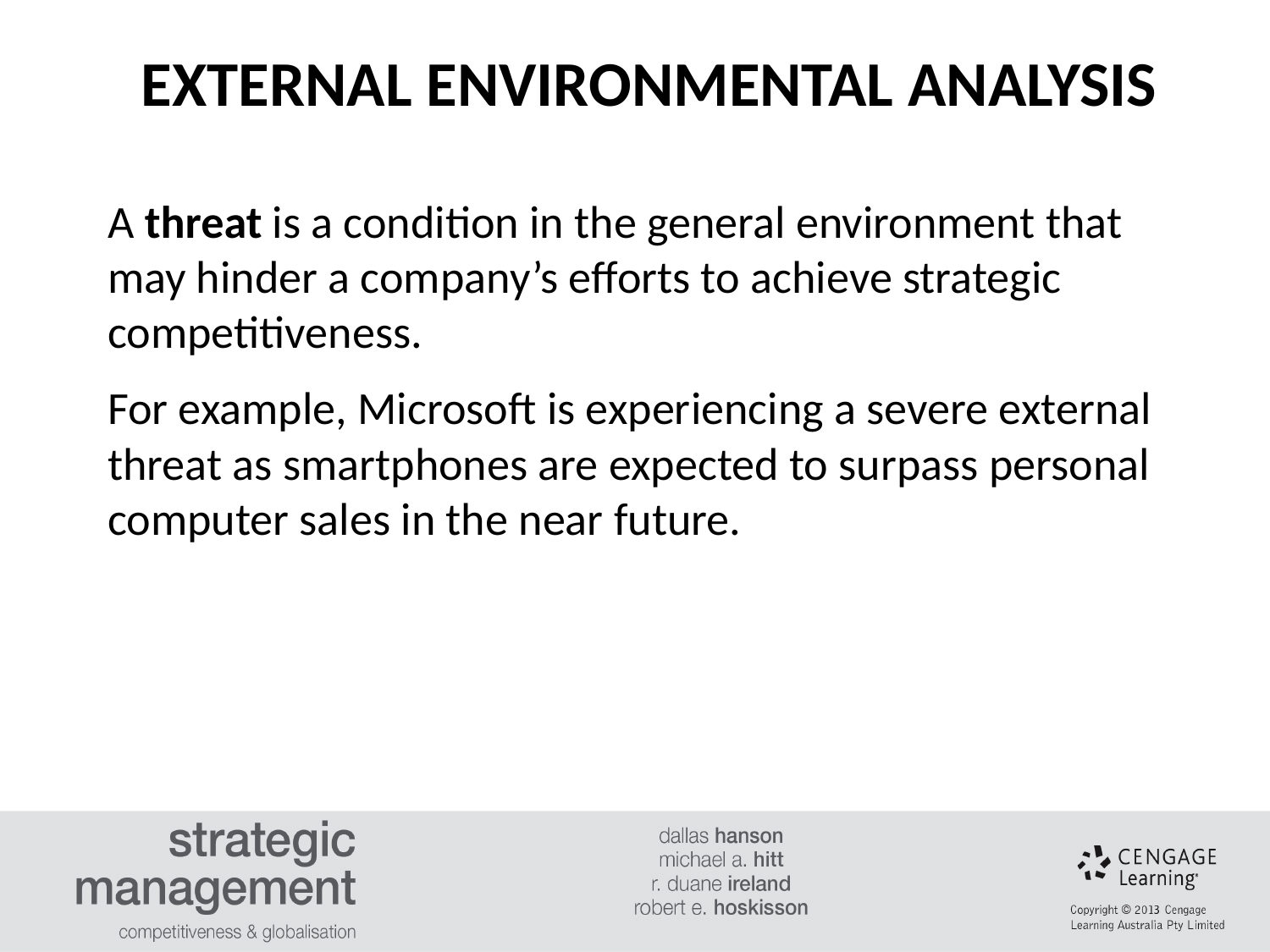

EXTERNAL ENVIRONMENTAL ANALYSIS
A threat is a condition in the general environment that may hinder a company’s efforts to achieve strategic competitiveness.
For example, Microsoft is experiencing a severe external threat as smartphones are expected to surpass personal computer sales in the near future.